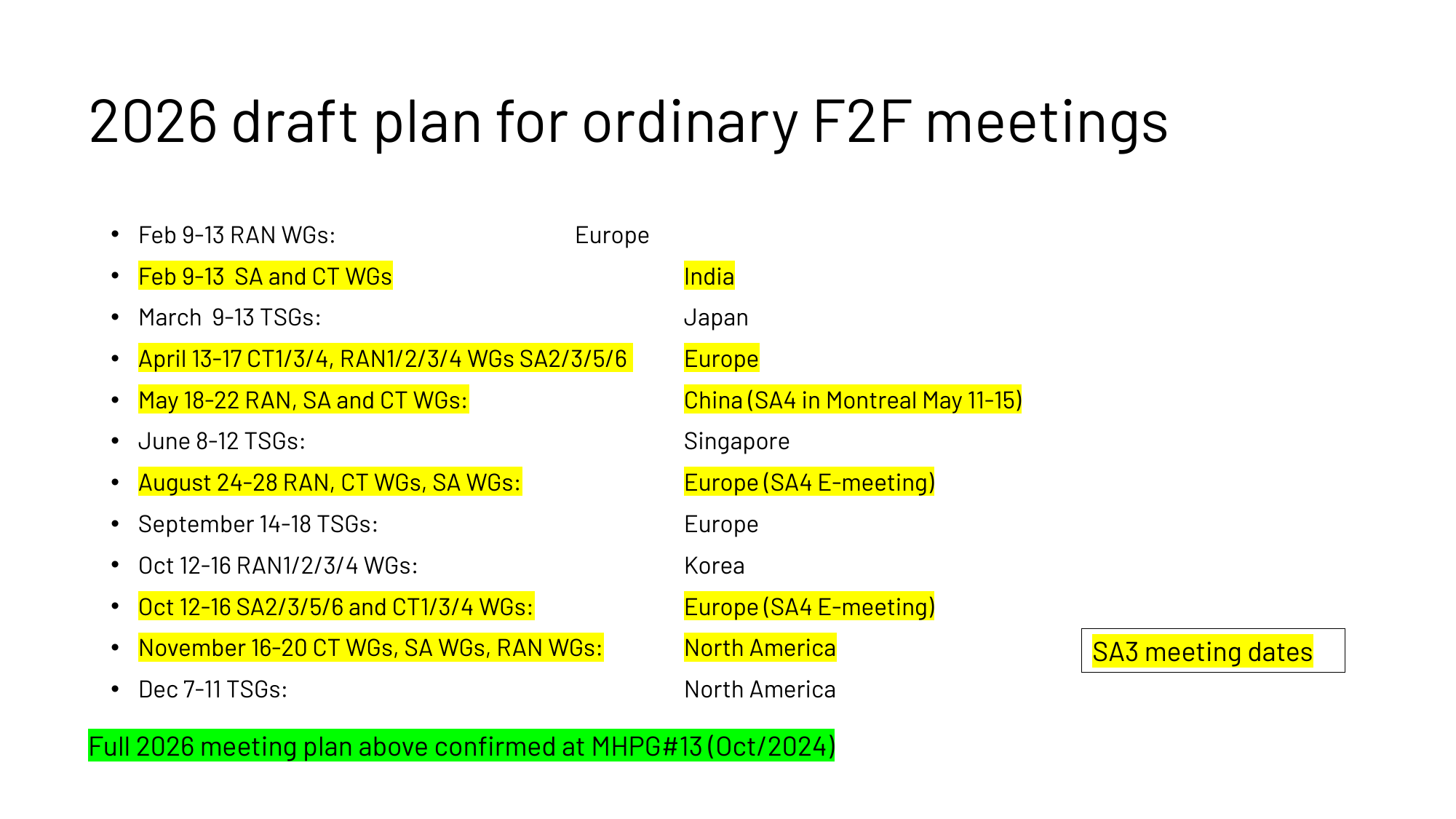

# 2026 draft plan for ordinary F2F meetings
Feb 9-13 RAN WGs: 			Europe
Feb 9-13  SA and CT WGs			India
March  9-13 TSGs:	 			Japan
April 13-17 CT1/3/4, RAN1/2/3/4 WGs SA2/3/5/6 	Europe
May 18-22 RAN, SA and CT WGs:		China (SA4 in Montreal May 11-15)
June 8-12 TSGs:				Singapore
August 24-28 RAN, CT WGs, SA WGs:		Europe (SA4 E-meeting)
September 14-18 TSGs:			Europe
Oct 12-16 RAN1/2/3/4 WGs:			Korea
Oct 12-16 SA2/3/5/6 and CT1/3/4 WGs:		Europe (SA4 E-meeting)
November 16-20 CT WGs, SA WGs, RAN WGs:	North America
Dec 7-11 TSGs:				North America

SA3 meeting dates
Full 2026 meeting plan above confirmed at MHPG#13 (Oct/2024)